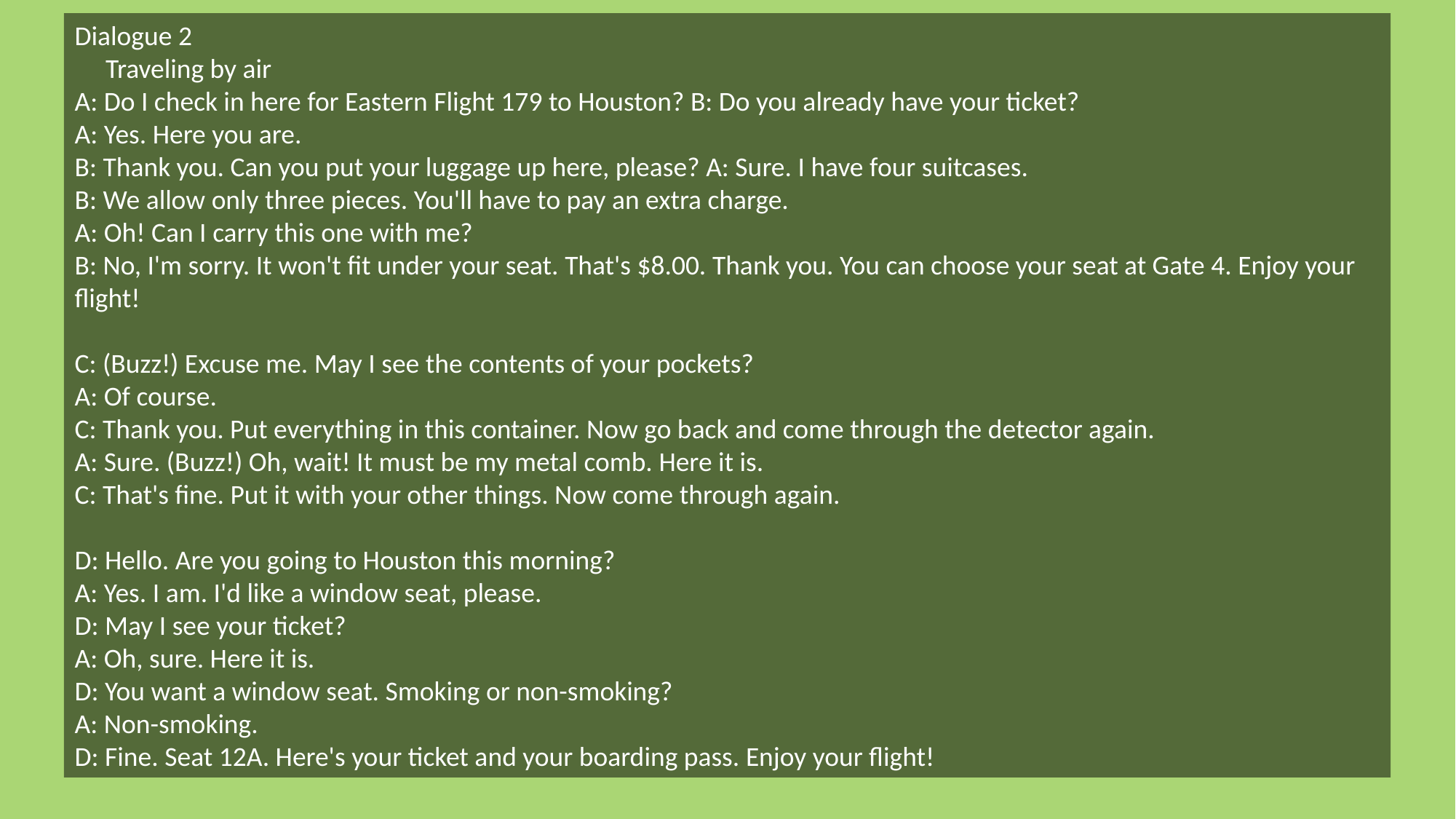

Dialogue 2
     Traveling by air
A: Do I check in here for Eastern Flight 179 to Houston? B: Do you already have your ticket?
A: Yes. Here you are.
B: Thank you. Can you put your luggage up here, please? A: Sure. I have four suitcases.
B: We allow only three pieces. You'll have to pay an extra charge.
A: Oh! Can I carry this one with me?
B: No, I'm sorry. It won't fit under your seat. That's $8.00. Thank you. You can choose your seat at Gate 4. Enjoy your flight!

C: (Buzz!) Excuse me. May I see the contents of your pockets?
A: Of course.
C: Thank you. Put everything in this container. Now go back and come through the detector again.
A: Sure. (Buzz!) Oh, wait! It must be my metal comb. Here it is.
C: That's fine. Put it with your other things. Now come through again.

D: Hello. Are you going to Houston this morning?
A: Yes. I am. I'd like a window seat, please.
D: May I see your ticket?
A: Oh, sure. Here it is.
D: You want a window seat. Smoking or non-smoking?
A: Non-smoking.
D: Fine. Seat 12A. Here's your ticket and your boarding pass. Enjoy your flight!